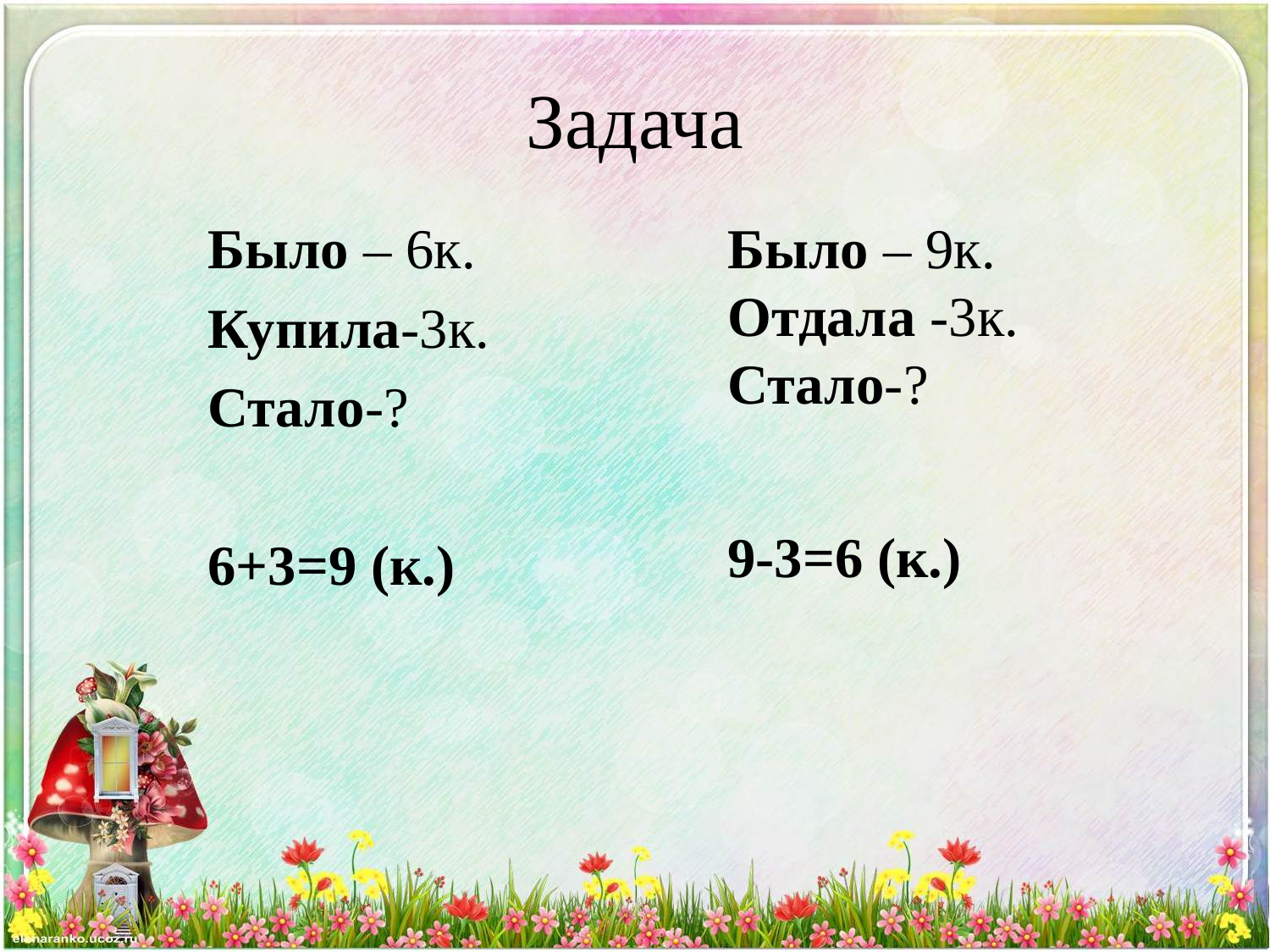

# Задача
Было – 6к.
Купила-3к.
Стало-?

6+3=9 (к.)
Было – 9к.
Отдала -3к.
Стало-?

9-3=6 (к.)